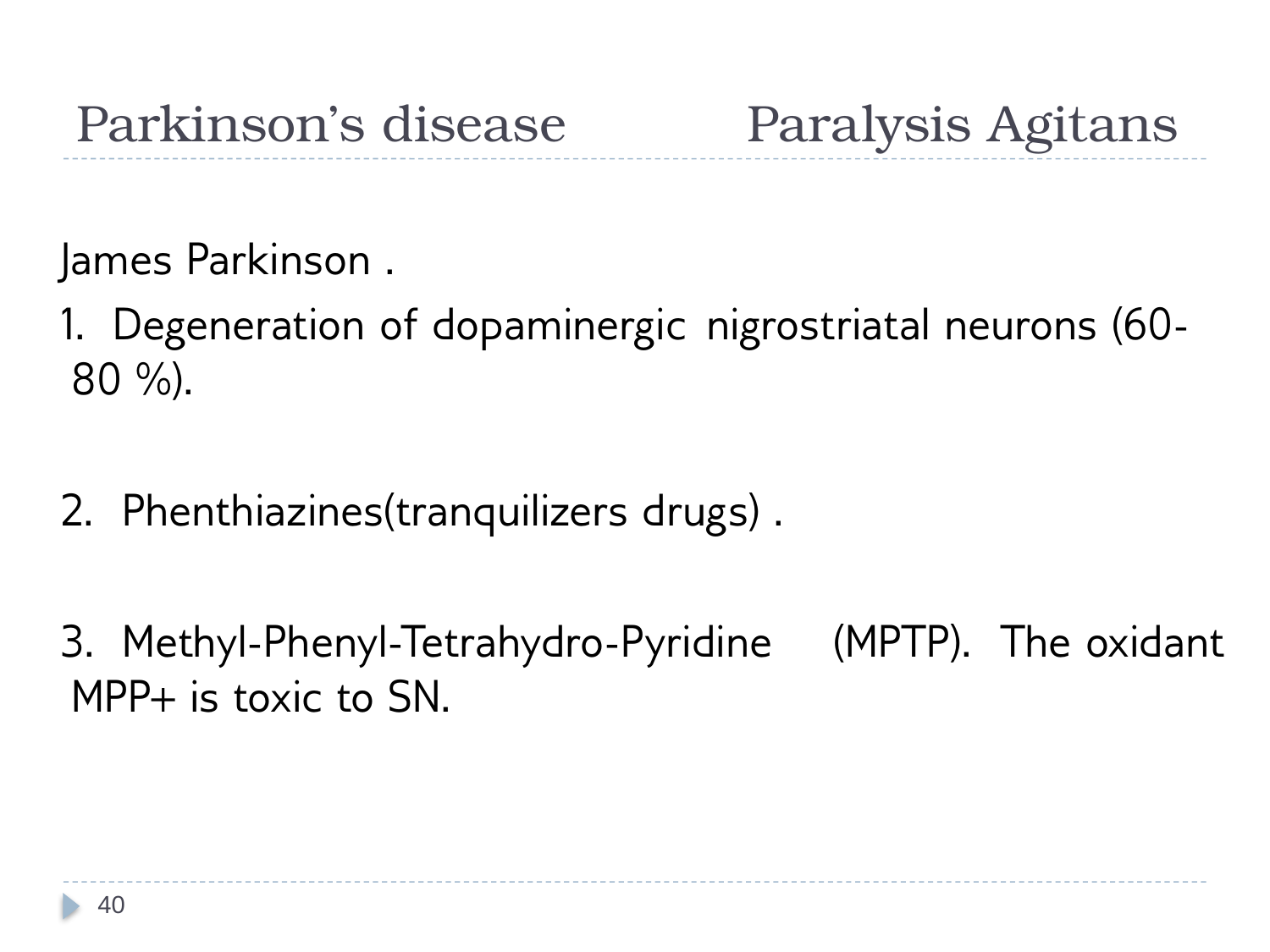

# Parkinson’s disease           Paralysis Agitans
  James Parkinson .
  1.  Degeneration of dopaminergic 	nigrostriatal neurons (60-80 %).

  2.  Phenthiazines(tranquilizers drugs) .

  3.  Methyl-Phenyl-Tetrahydro-Pyridine 	(MPTP).  The oxidant MPP+ is toxic to SN.
40